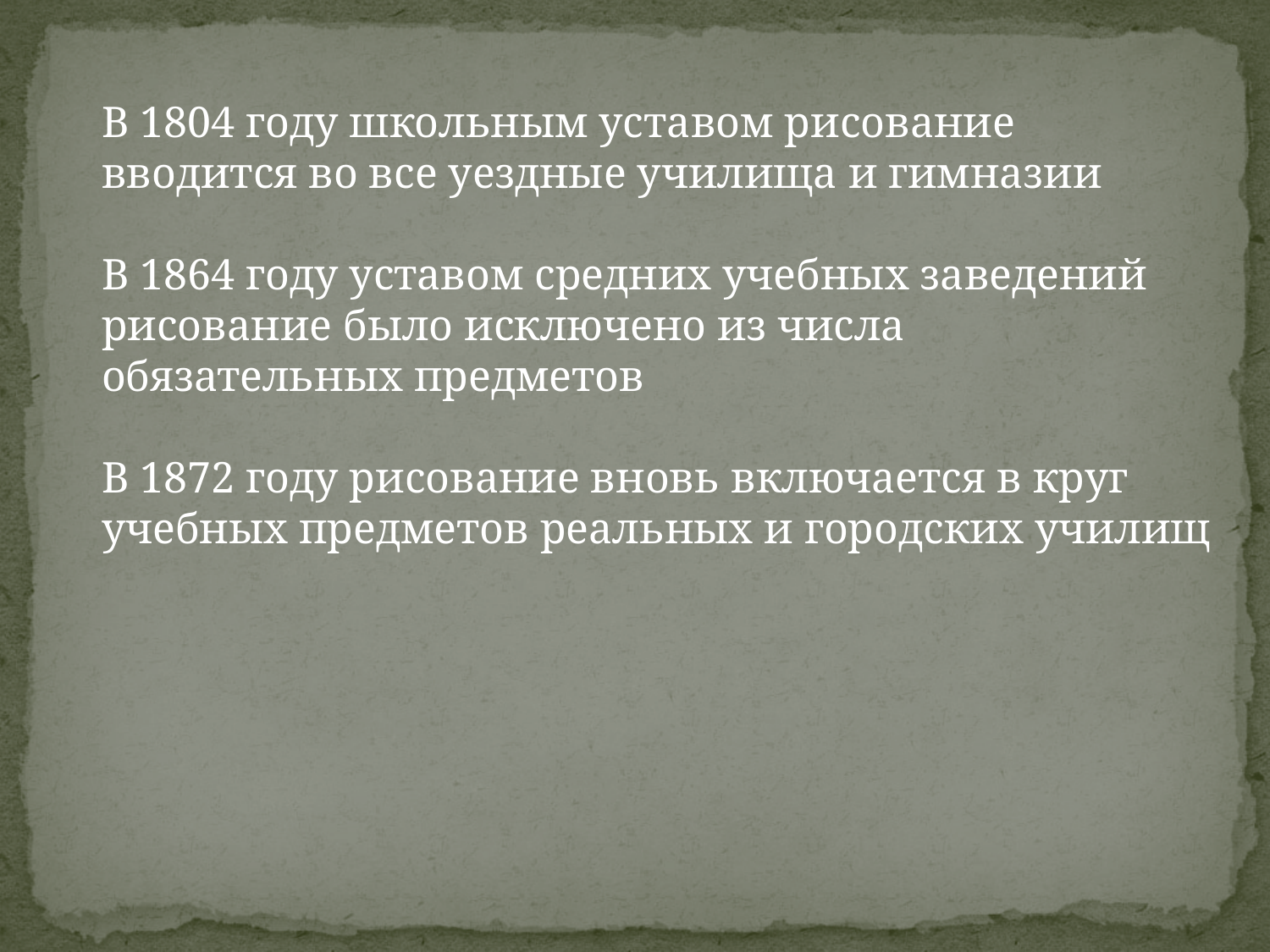

В 1804 году школьным уставом рисование вводится во все уездные училища и гимназии

В 1864 году уставом средних учебных заведений рисование было исключено из числа обязательных предметов

В 1872 году рисование вновь включается в круг учебных предметов реальных и городских училищ